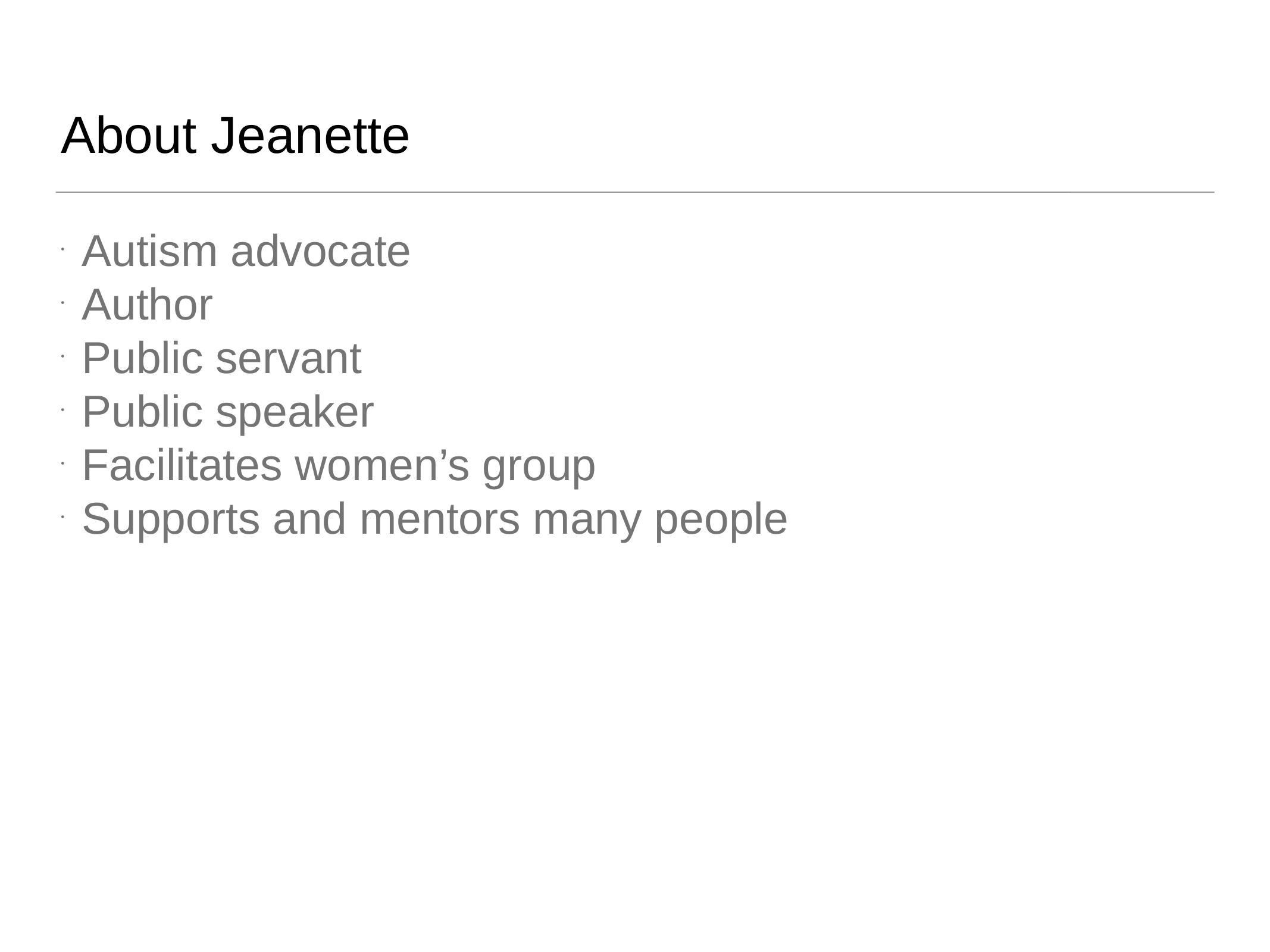

About Jeanette
Autism advocate
Author
Public servant
Public speaker
Facilitates women’s group
Supports and mentors many people